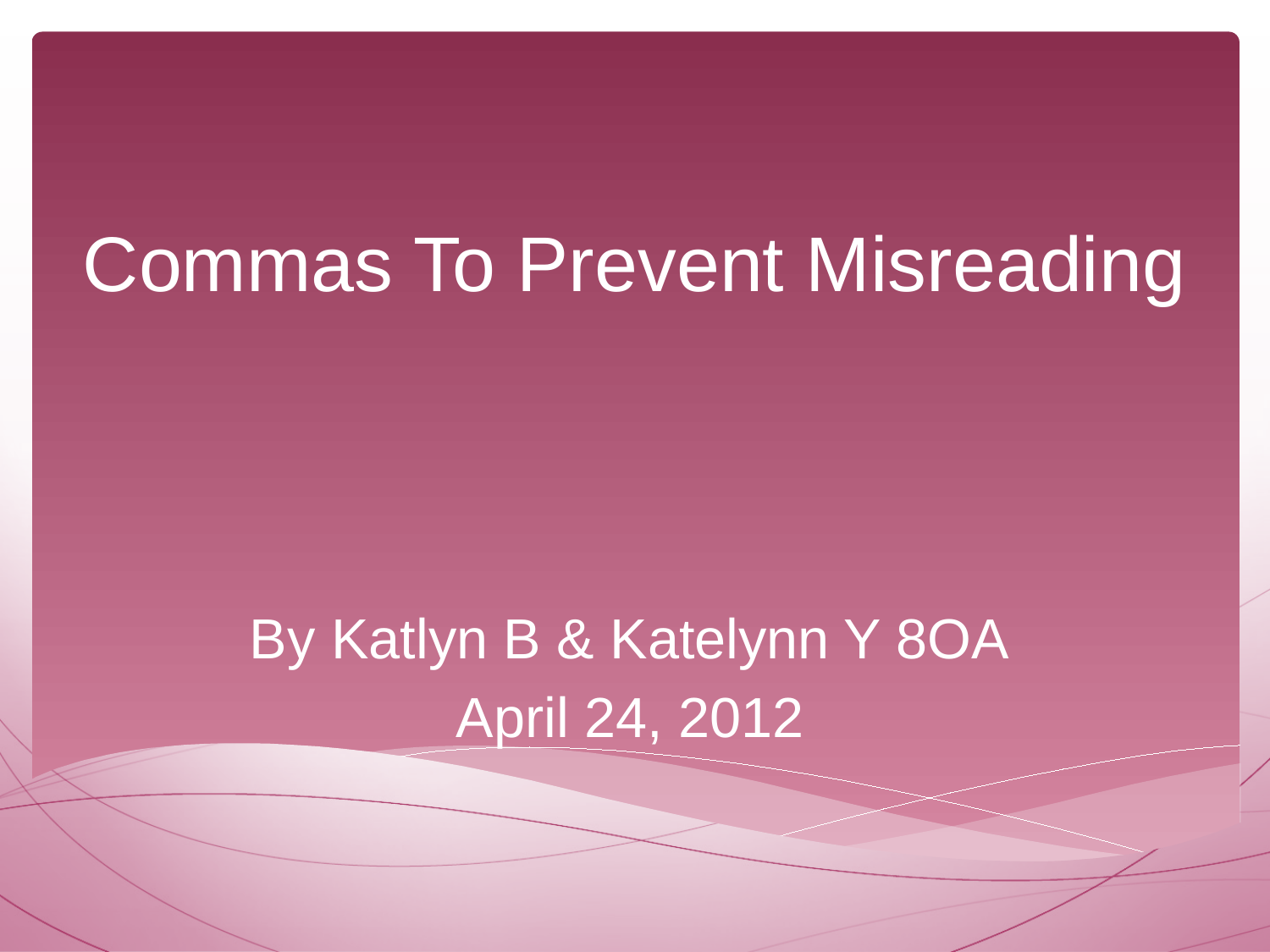

# Commas To Prevent Misreading
By Katlyn B & Katelynn Y 8OA
April 24, 2012